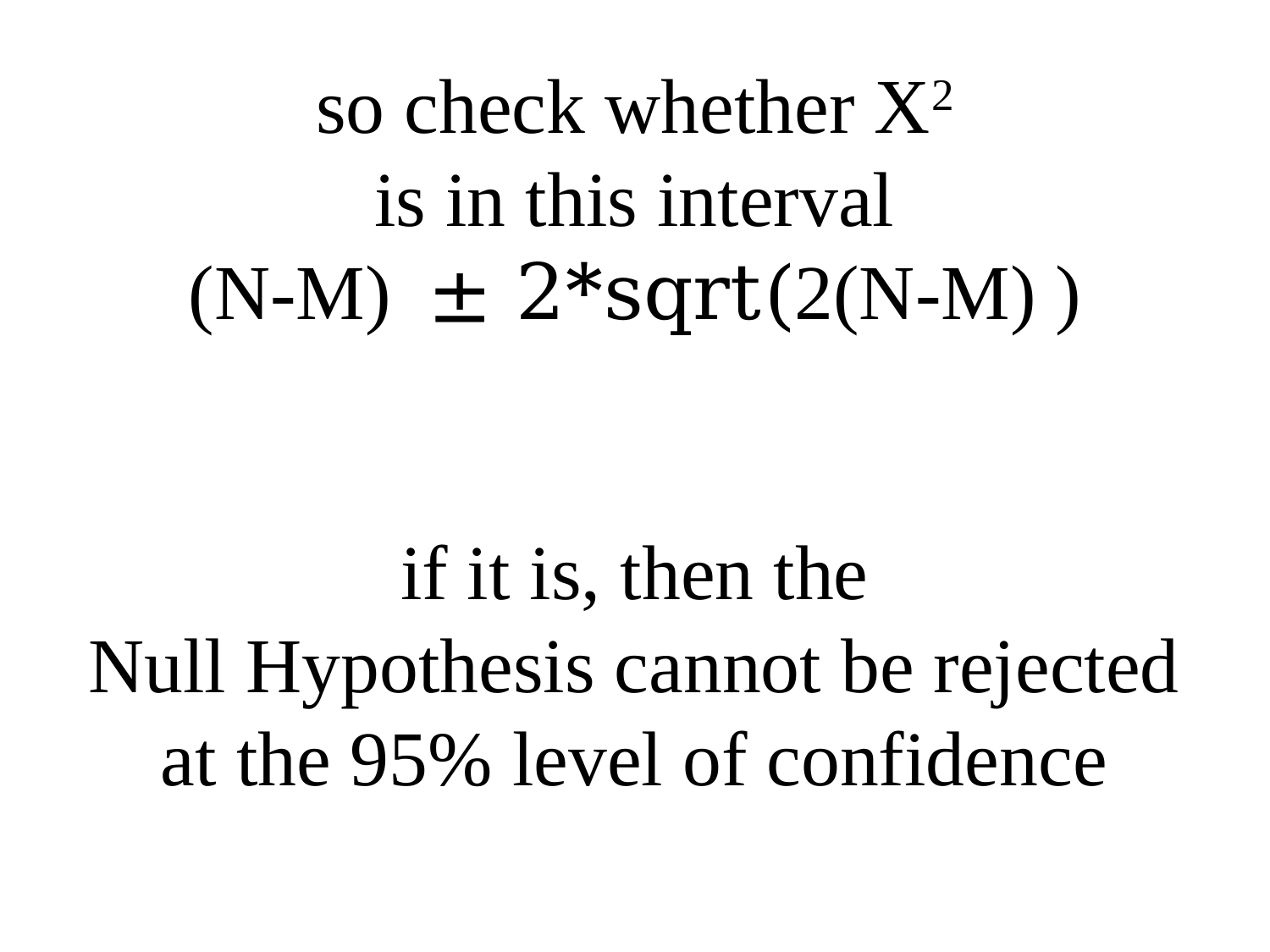

# so check whether X2 is in this interval (N-M)  ± 2*sqrt(2(N-M) ) if it is, then the Null Hypothesis cannot be rejected at the 95% level of confidence